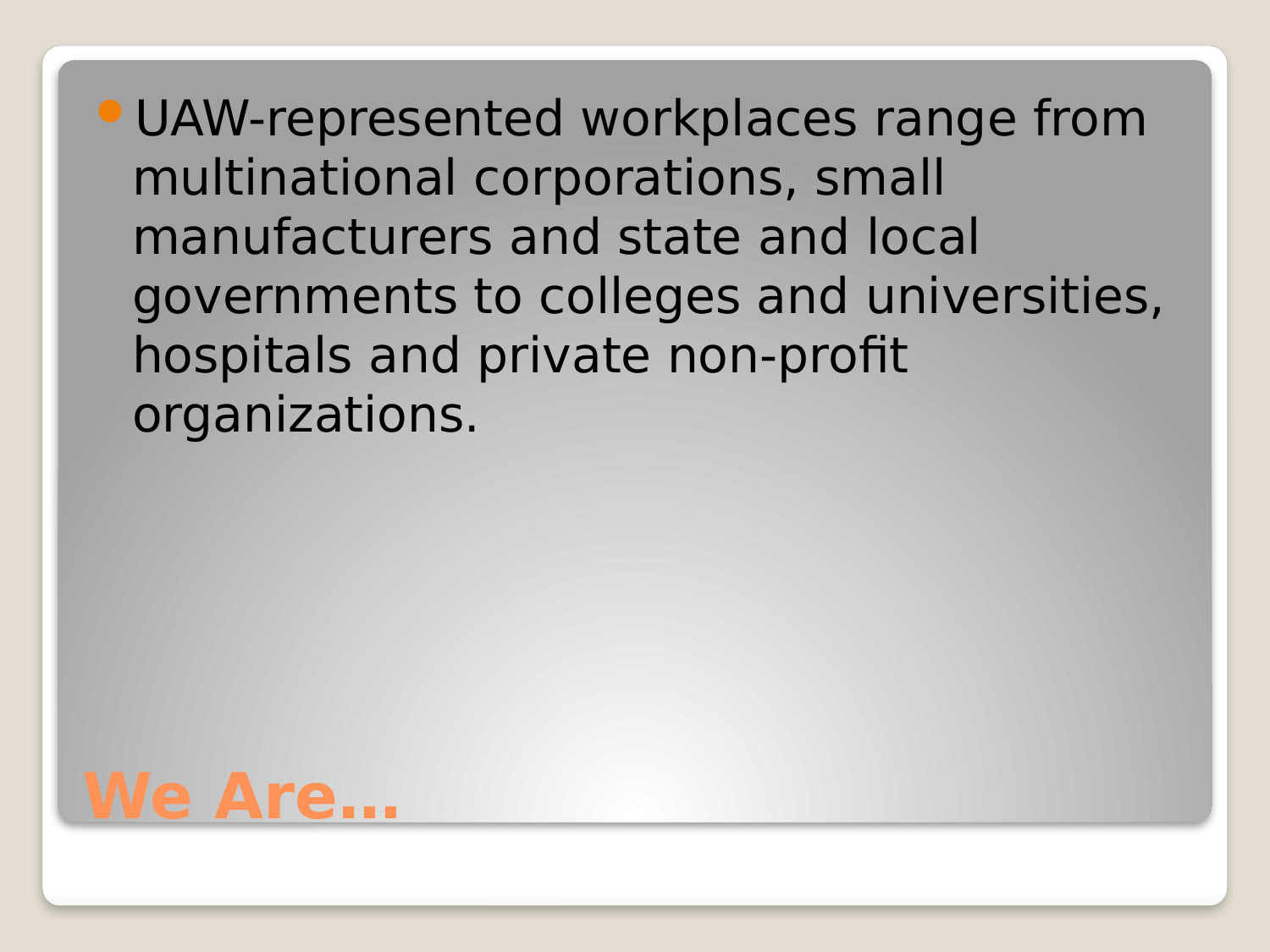

UAW-represented workplaces range from multinational corporations, small manufacturers and state and local governments to colleges and universities, hospitals and private non-profit organizations.

# We Are…